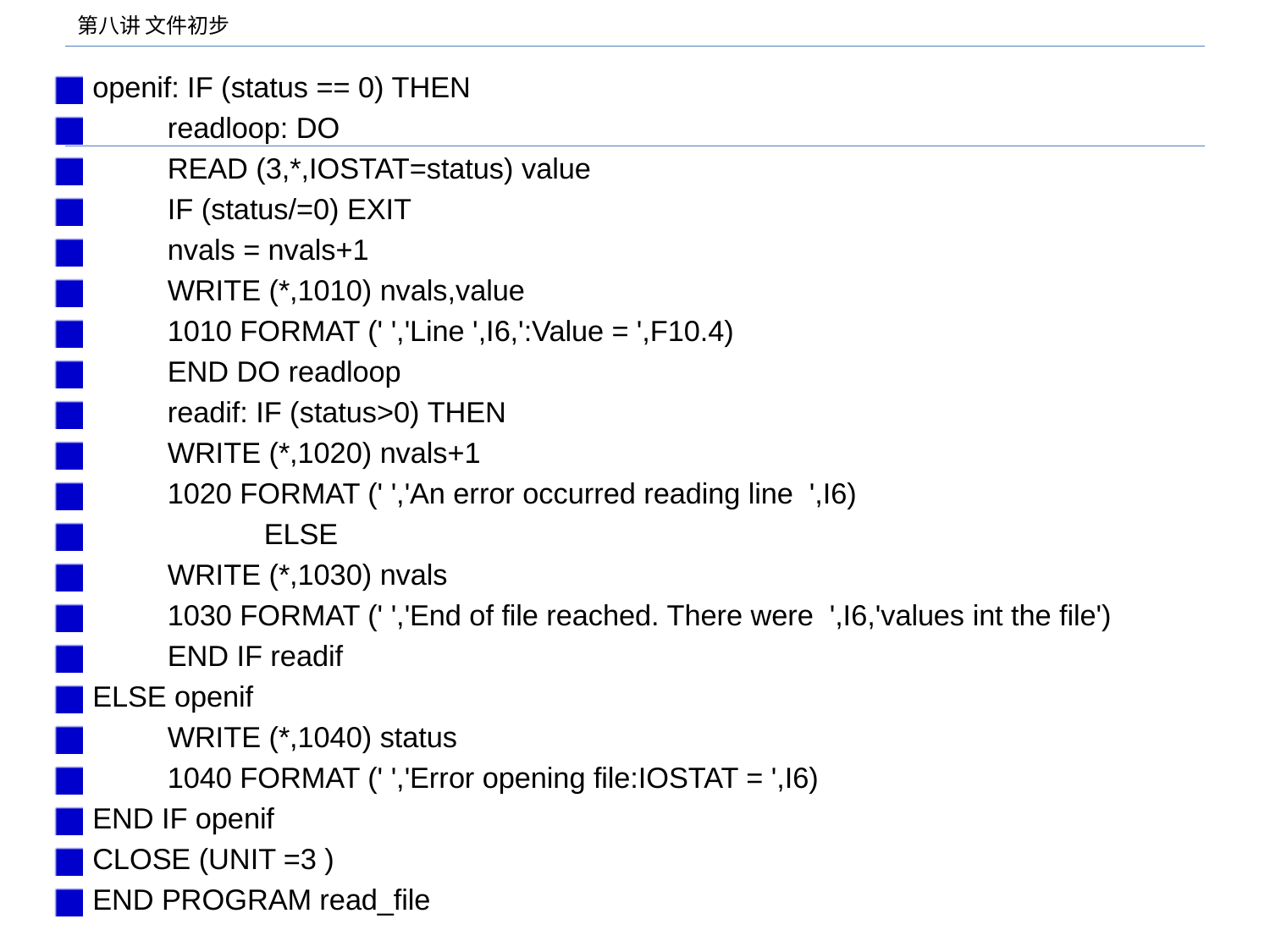

openif: IF (status == 0) THEN
	readloop: DO
		READ (3,*,IOSTAT=status) value
		IF (status/=0) EXIT
		nvals = nvals+1
		WRITE (*,1010) nvals,value
		1010 FORMAT (' ','Line ',I6,':Value = ',F10.4)
	END DO readloop
	readif: IF (status>0) THEN
		WRITE (*,1020) nvals+1
		1020 FORMAT (' ','An error occurred reading line  ',I6)
	            ELSE
		WRITE (*,1030) nvals
		1030 FORMAT (' ','End of file reached. There were  ',I6,'values int the file')
	END IF readif
ELSE openif
	WRITE (*,1040) status
	1040 FORMAT (' ','Error opening file:IOSTAT = ',I6)
END IF openif
CLOSE (UNIT =3 )
END PROGRAM read_file